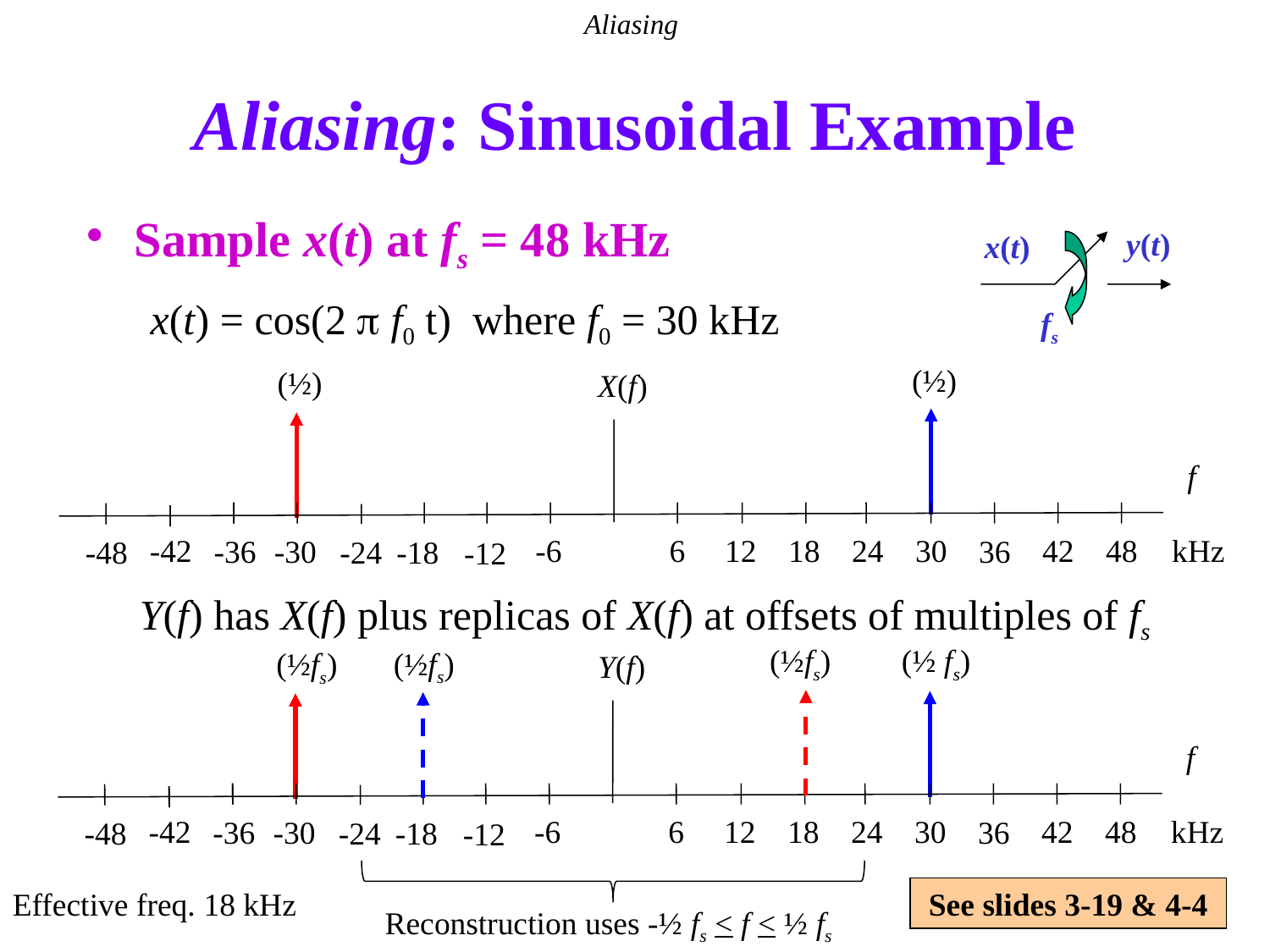

Aliasing
# Aliasing: Sinusoidal Example
Sample x(t) at fs = 48 kHz
x(t) = cos(2 π f0 t)  where f0 = 30 kHz
y(t)
x(t)

fs
(½)
(½)
X(f)

f

-42
-6
6
12
18
24
30
42
48
kHz
-36
-30
36
-48
-24
-18
-12
Y(f) has X(f) plus replicas of X(f) at offsets of multiples of fs
(½fs)
(½ fs)
(½fs)
(½fs)
Y(f)

f

-42
-6
6
12
18
24
30
42
48
kHz
-36
-30
36
-48
-24
-18
-12

Reconstruction uses -½ fs < f < ½ fs
Effective freq. 18 kHz
See slides 3-19 & 4-4